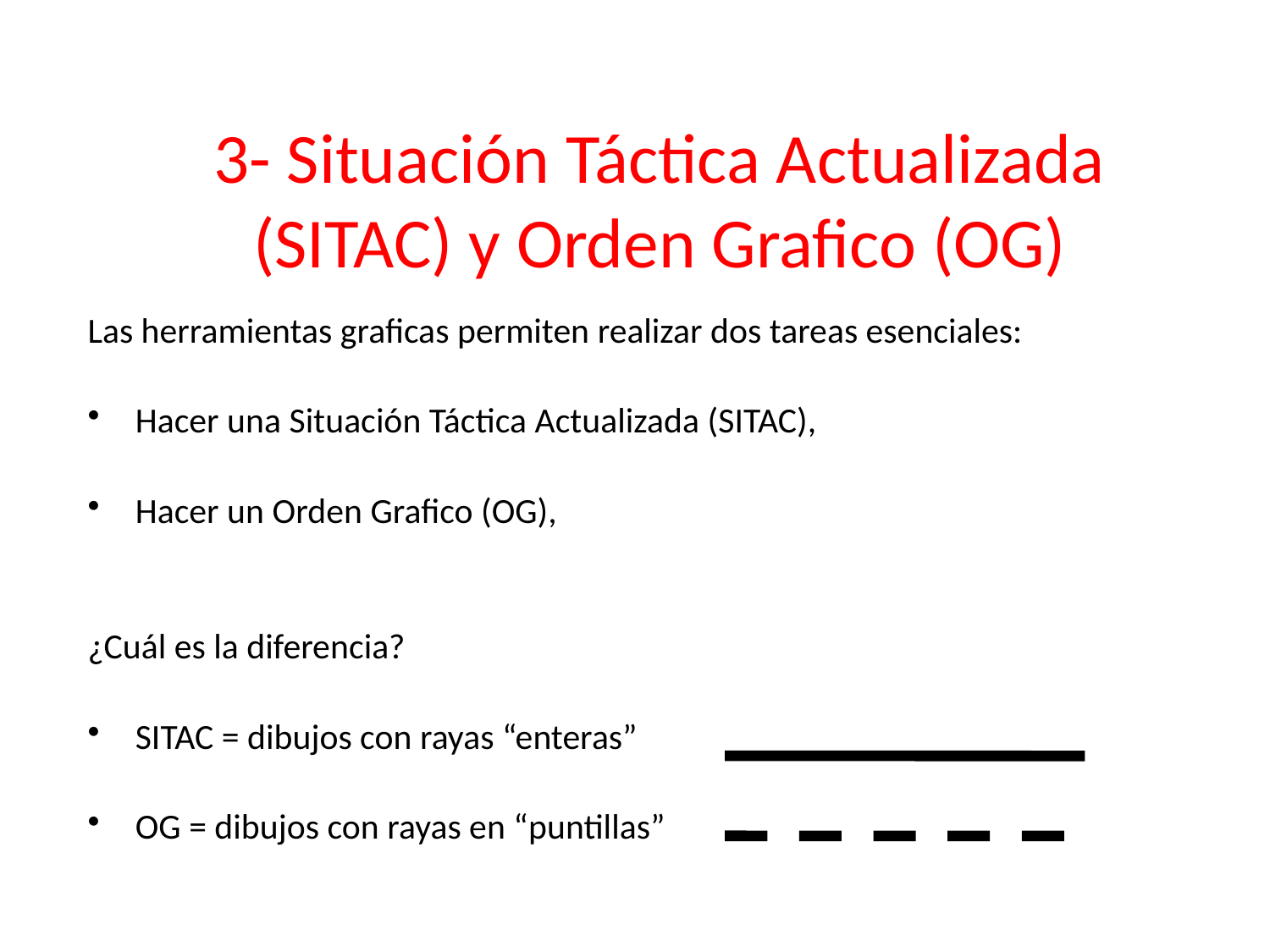

# 3- Situación Táctica Actualizada (SITAC) y Orden Grafico (OG)
Las herramientas graficas permiten realizar dos tareas esenciales:

Hacer una Situación Táctica Actualizada (SITAC),

Hacer un Orden Grafico (OG),

¿Cuál es la diferencia?

SITAC = dibujos con rayas “enteras”

OG = dibujos con rayas en “puntillas”